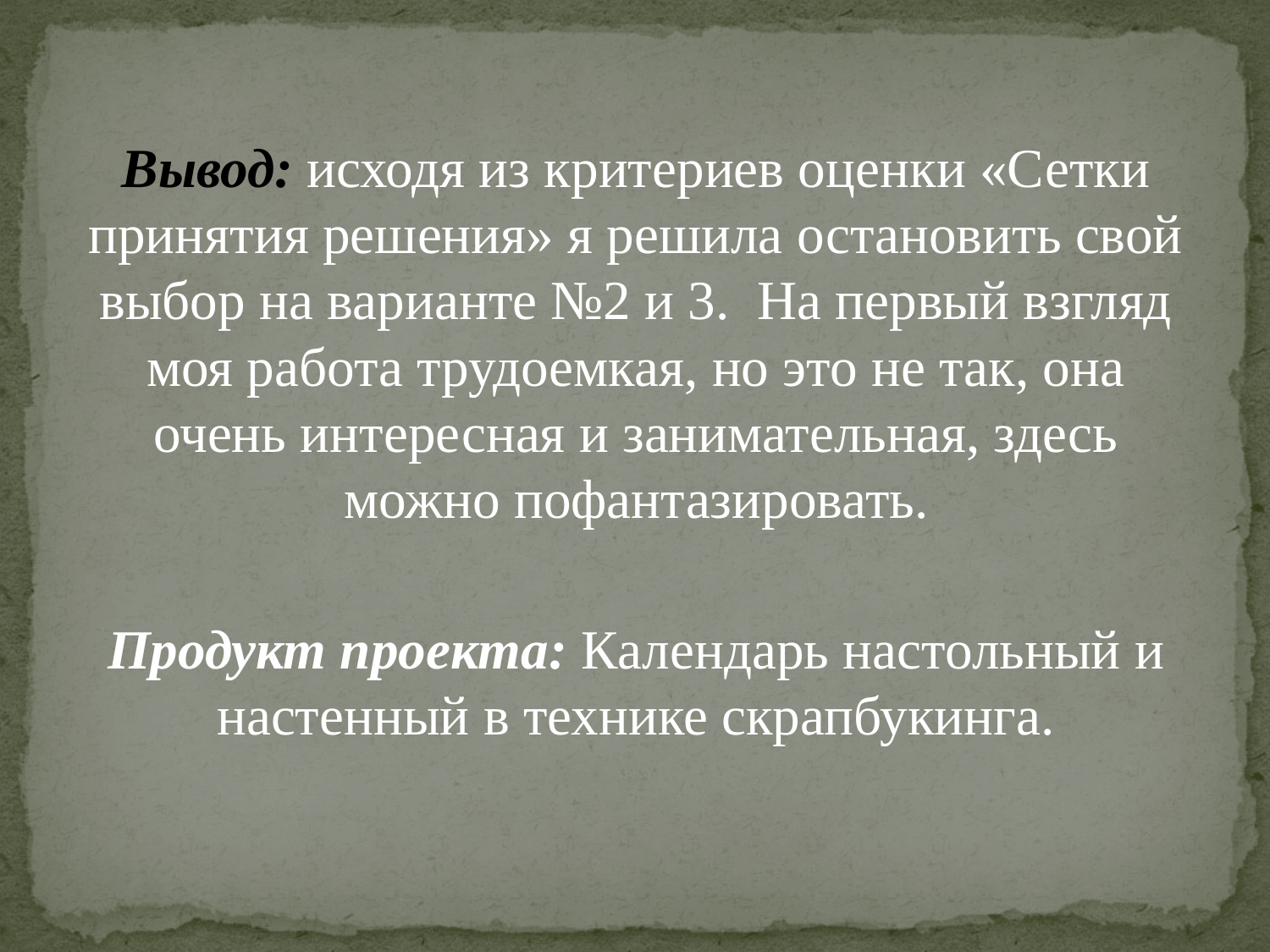

Вывод: исходя из критериев оценки «Сетки принятия решения» я решила остановить свой выбор на варианте №2 и 3.  На первый взгляд моя работа трудоемкая, но это не так, она очень интересная и занимательная, здесь можно пофантазировать.

Продукт проекта: Календарь настольный и настенный в технике скрапбукинга.